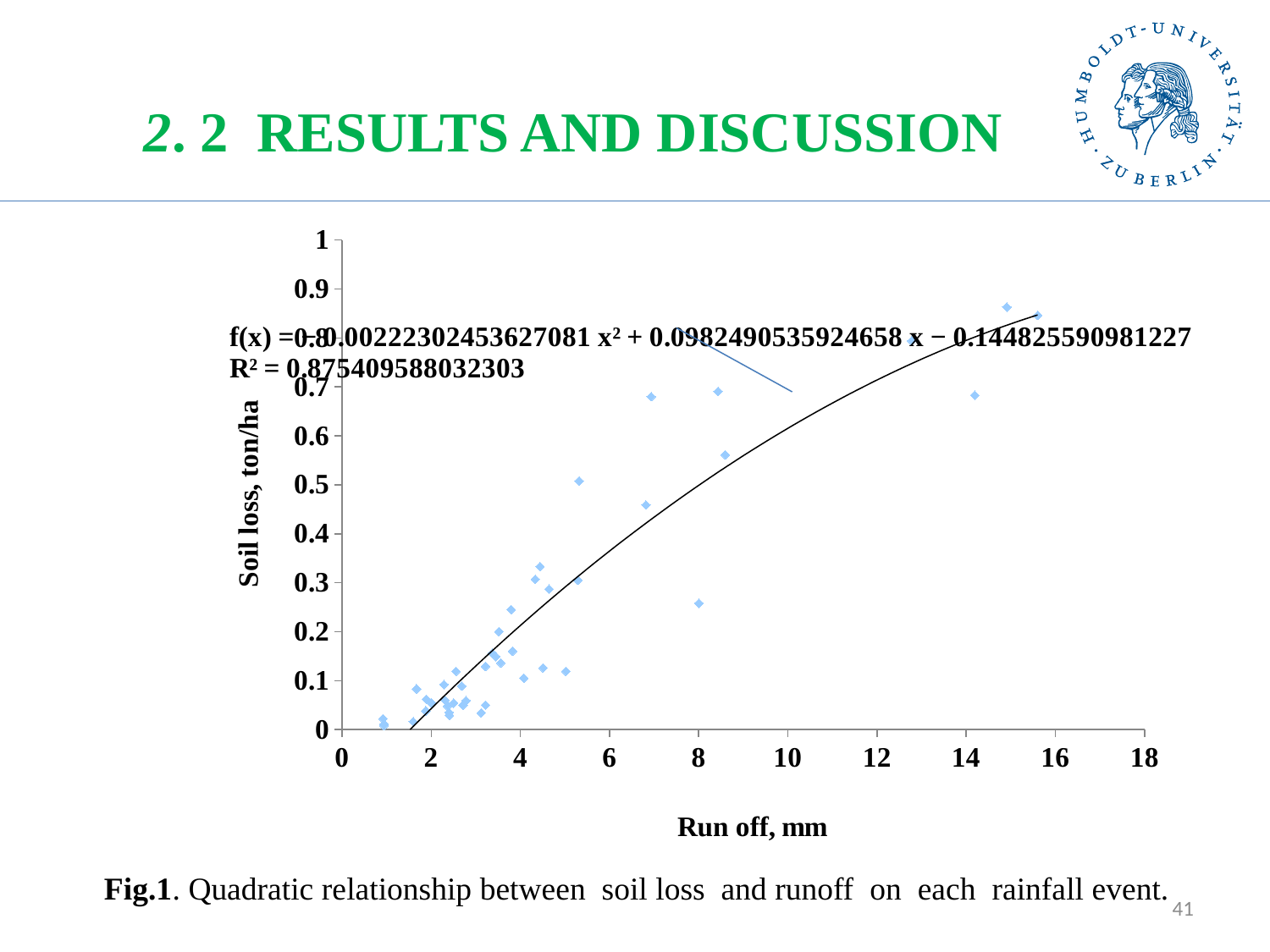

# 2. 2  RESULTS AND DISCUSSION

### Chart

| Category | y |
|---|---|
Fig.1. Quadratic relationship between  soil loss  and runoff  on  each  rainfall event.
41